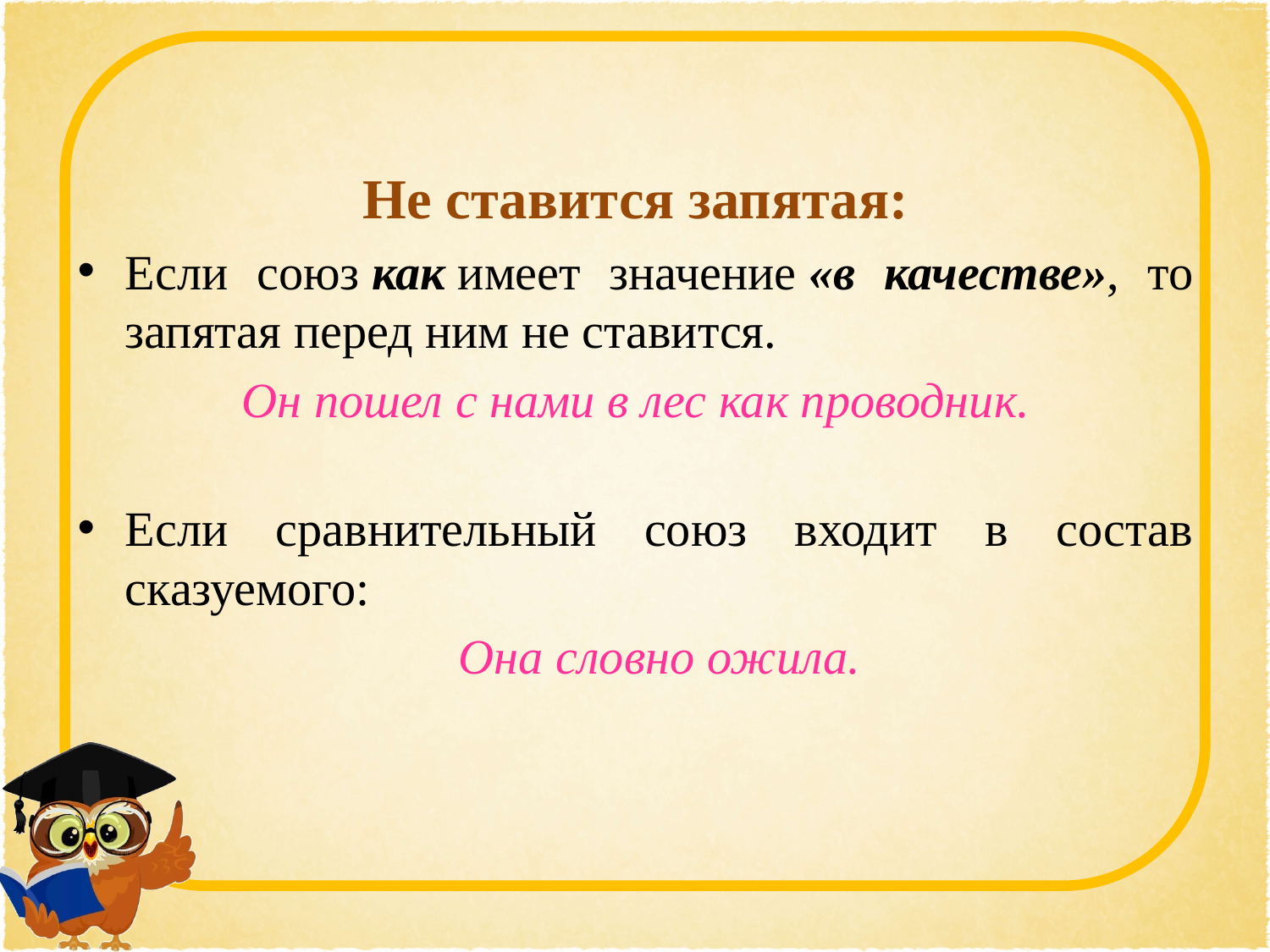

Не ставится запятая:
Если союз как имеет значение «в качестве», то запятая перед ним не ставится.
Он пошел с нами в лес как проводник.
Если сравнительный союз входит в состав сказуемого:
			Она словно ожила.